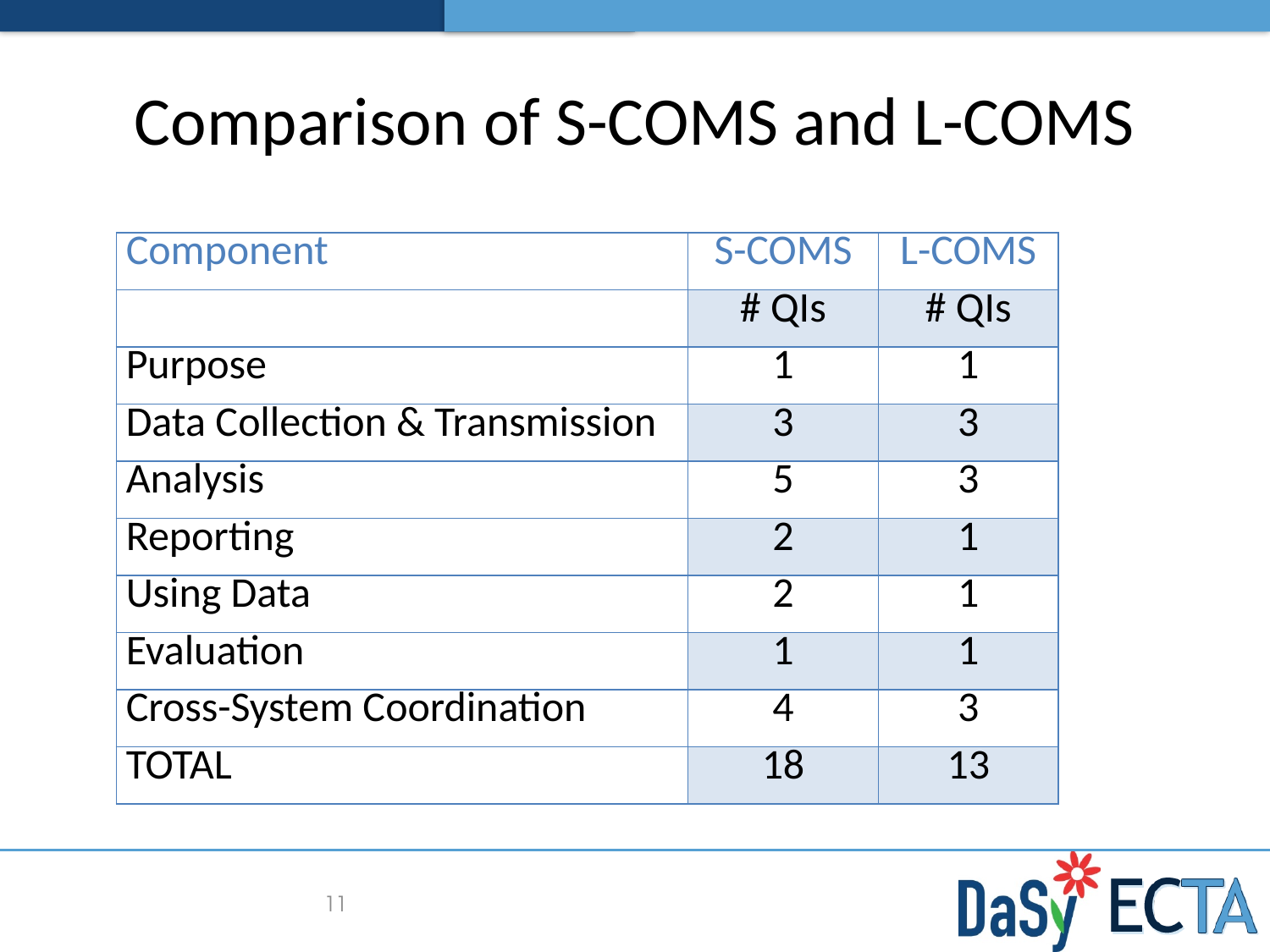

# Comparison of S-COMS and L-COMS
| Component | S-COMS | L-COMS |
| --- | --- | --- |
|  | # QIs | # QIs |
| Purpose | 1 | 1 |
| Data Collection & Transmission | 3 | 3 |
| Analysis | 5 | 3 |
| Reporting | 2 | 1 |
| Using Data | 2 | 1 |
| Evaluation | 1 | 1 |
| Cross-System Coordination | 4 | 3 |
| TOTAL | 18 | 13 |
11